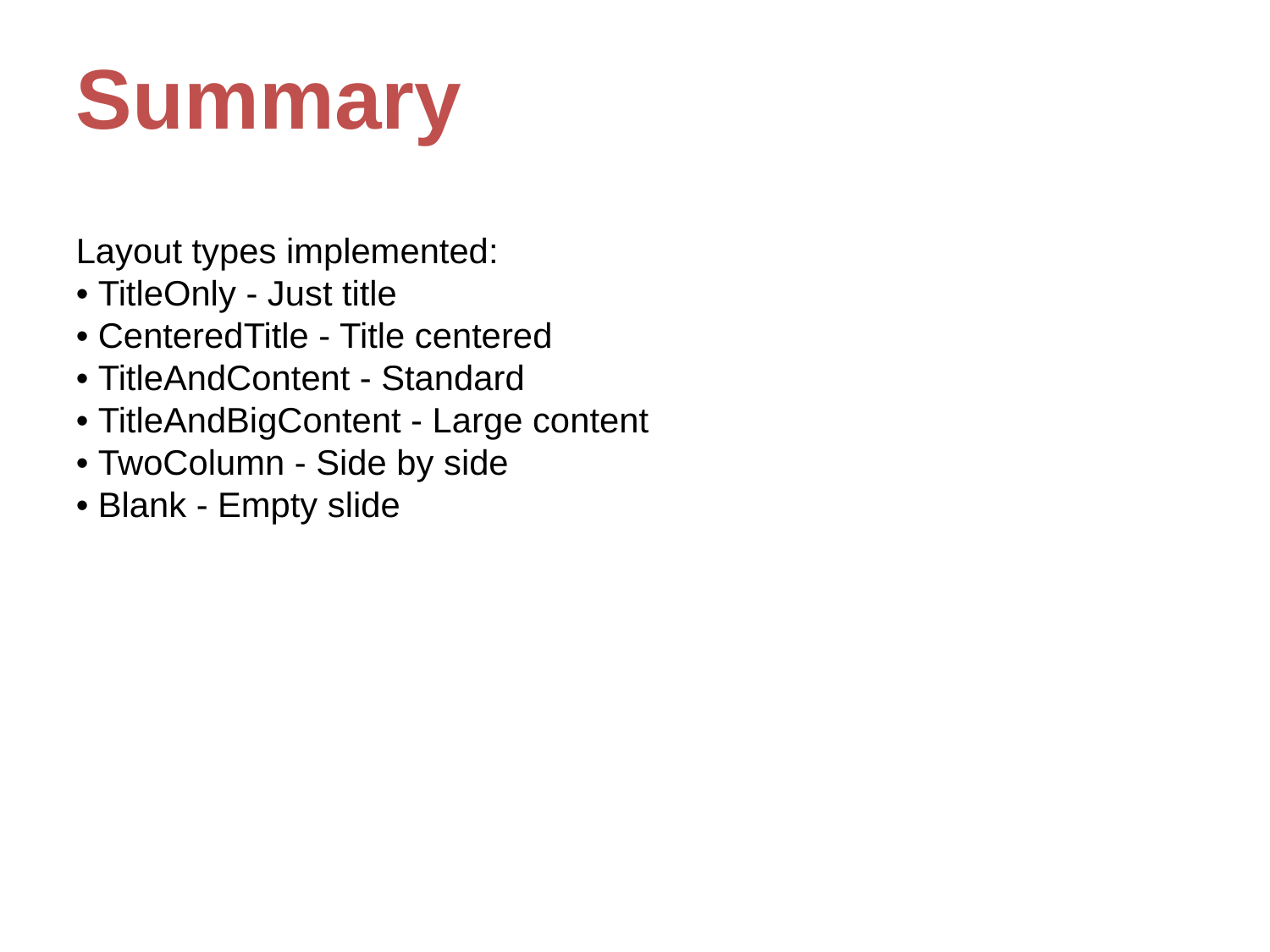

# Summary
Layout types implemented:
• TitleOnly - Just title
• CenteredTitle - Title centered
• TitleAndContent - Standard
• TitleAndBigContent - Large content
• TwoColumn - Side by side
• Blank - Empty slide